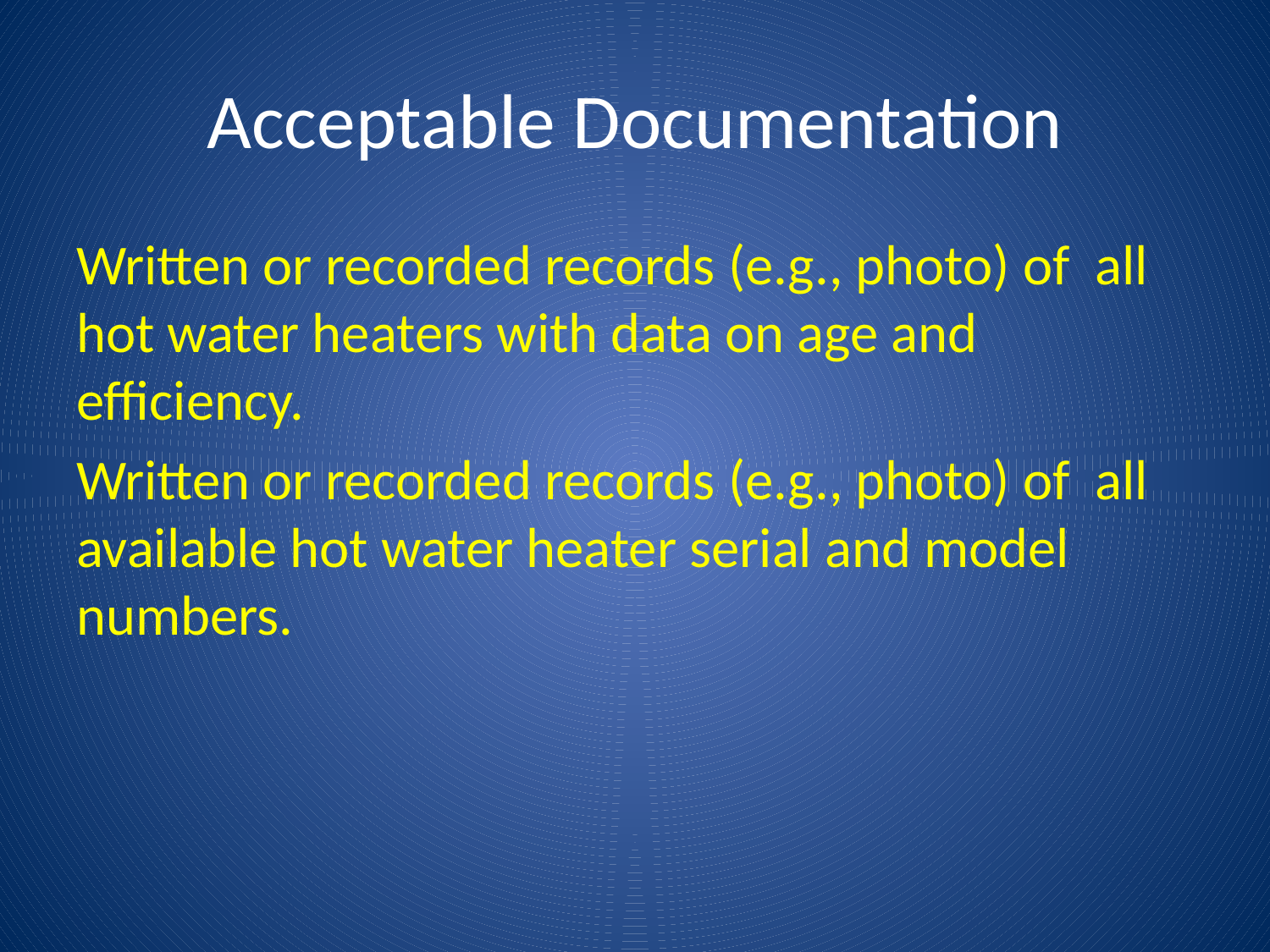

# Acceptable Documentation
Written or recorded records (e.g., photo) of  all hot water heaters with data on age and efficiency.
Written or recorded records (e.g., photo) of  all available hot water heater serial and model numbers.